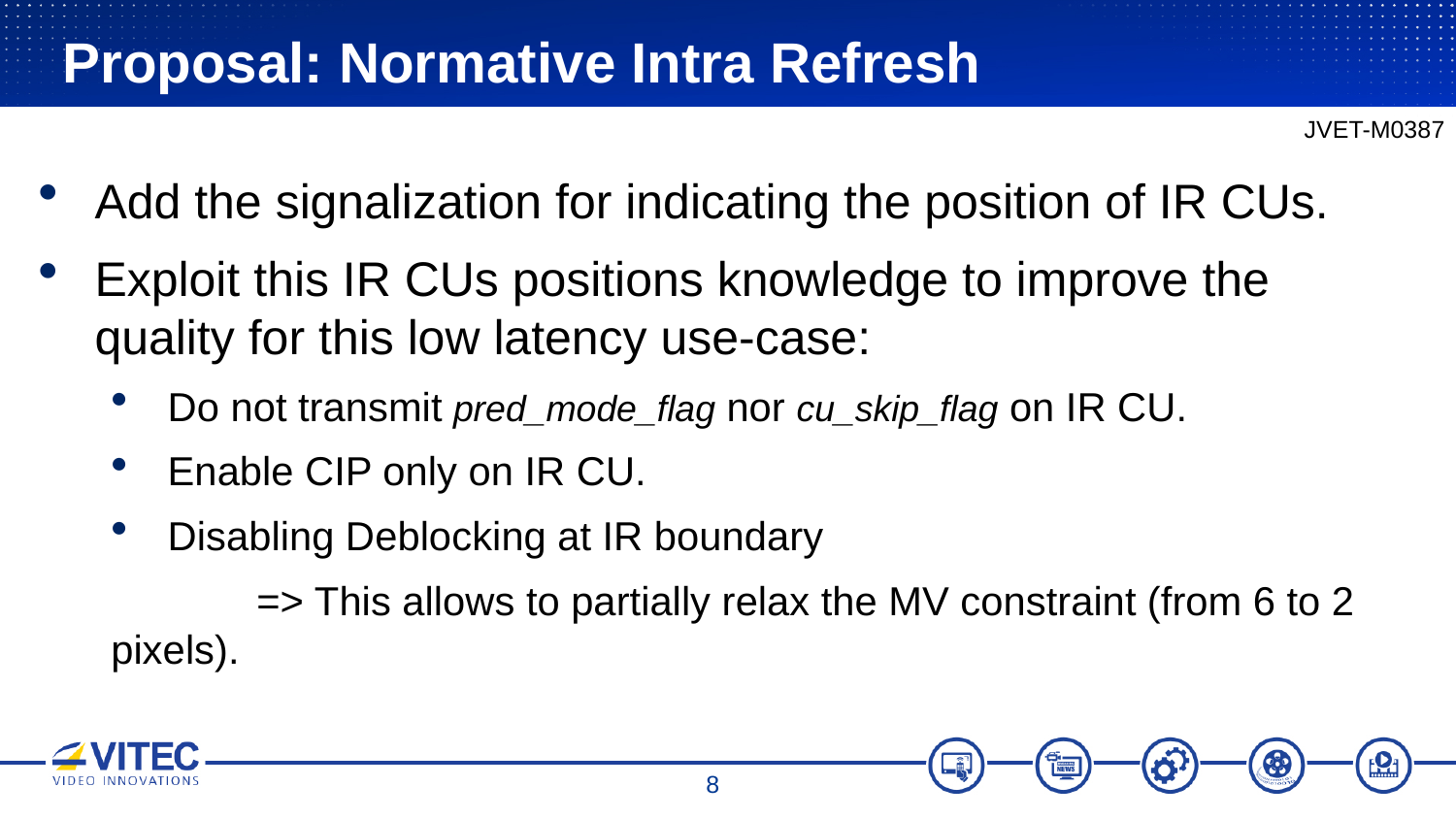

# Proposal: Normative Intra Refresh
JVET-M0387

Add the signalization for indicating the position of IR CUs.
Exploit this IR CUs positions knowledge to improve the quality for this low latency use-case:
Do not transmit pred_mode_flag nor cu_skip_flag on IR CU.
Enable CIP only on IR CU.
Disabling Deblocking at IR boundary
	=> This allows to partially relax the MV constraint (from 6 to 2 pixels).

8